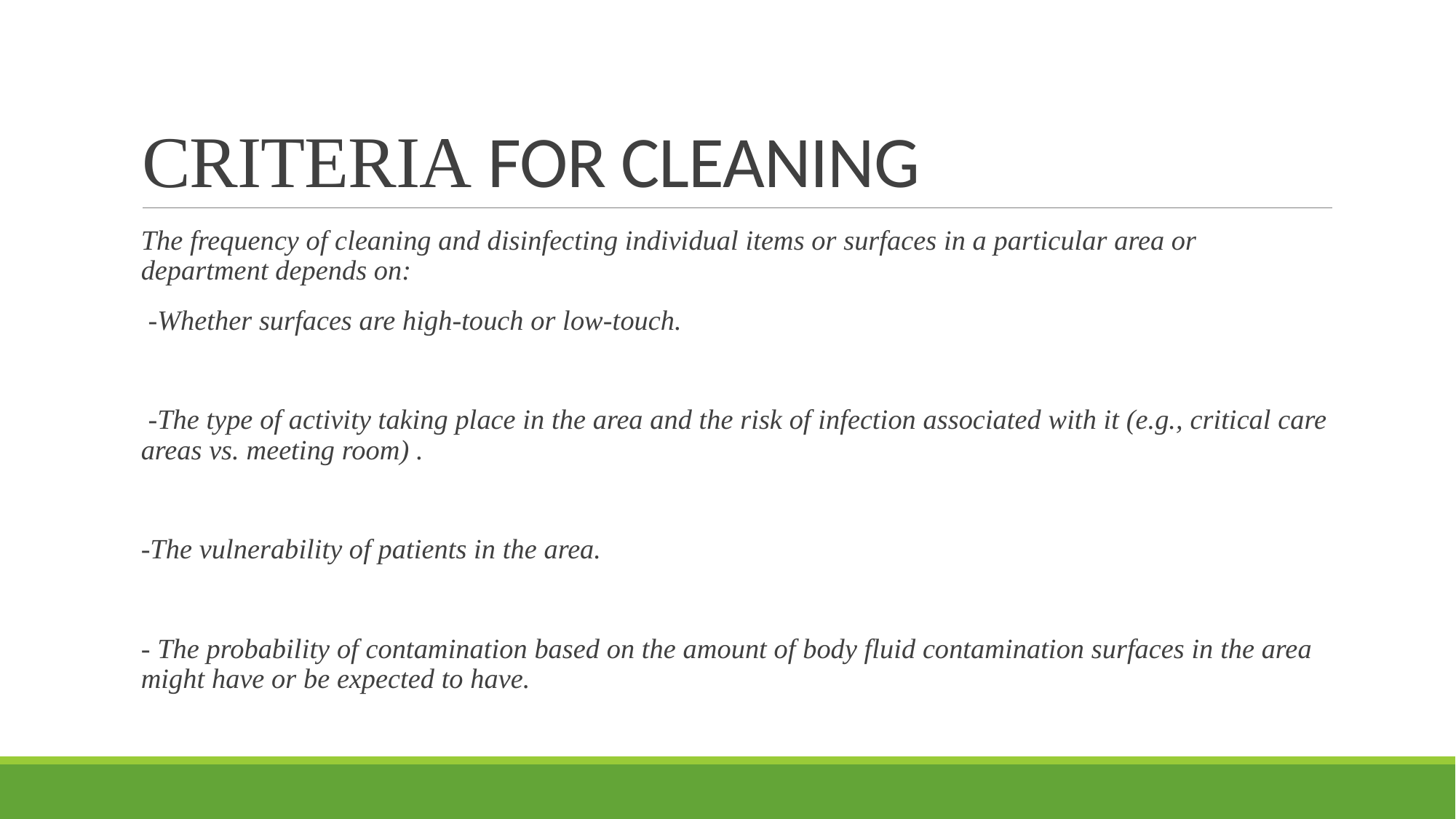

# CRITERIA FOR CLEANING
The frequency of cleaning and disinfecting individual items or surfaces in a particular area or department depends on:
 -Whether surfaces are high-touch or low-touch.

 -The type of activity taking place in the area and the risk of infection associated with it (e.g., critical care areas vs. meeting room) .

-The vulnerability of patients in the area.

- The probability of contamination based on the amount of body fluid contamination surfaces in the area might have or be expected to have.